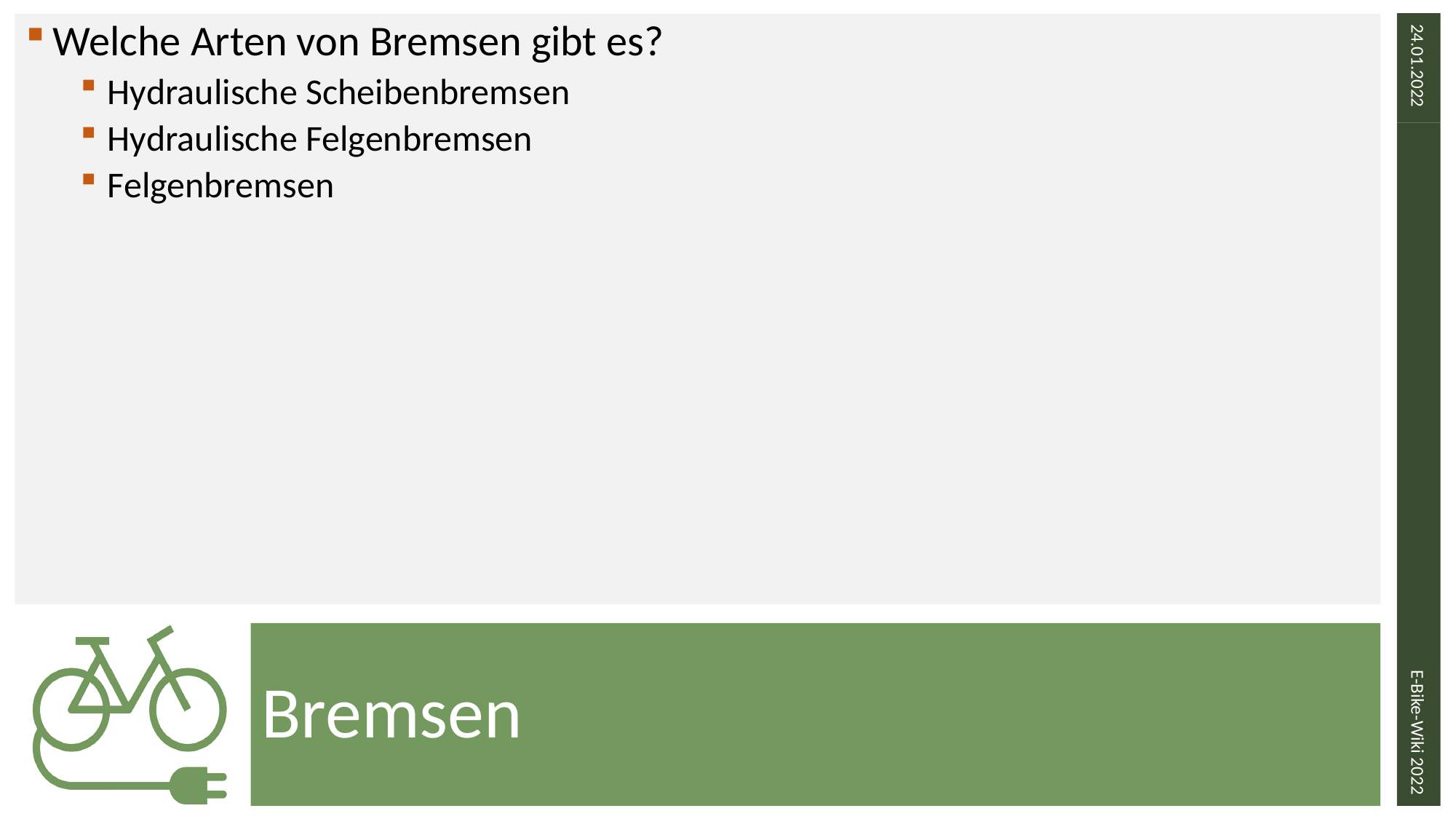

Welche Arten von Bremsen gibt es?
Hydraulische Scheibenbremsen
Hydraulische Felgenbremsen
Felgenbremsen

24.01.2022
E-Bike-Wiki 2022
# Bremsen